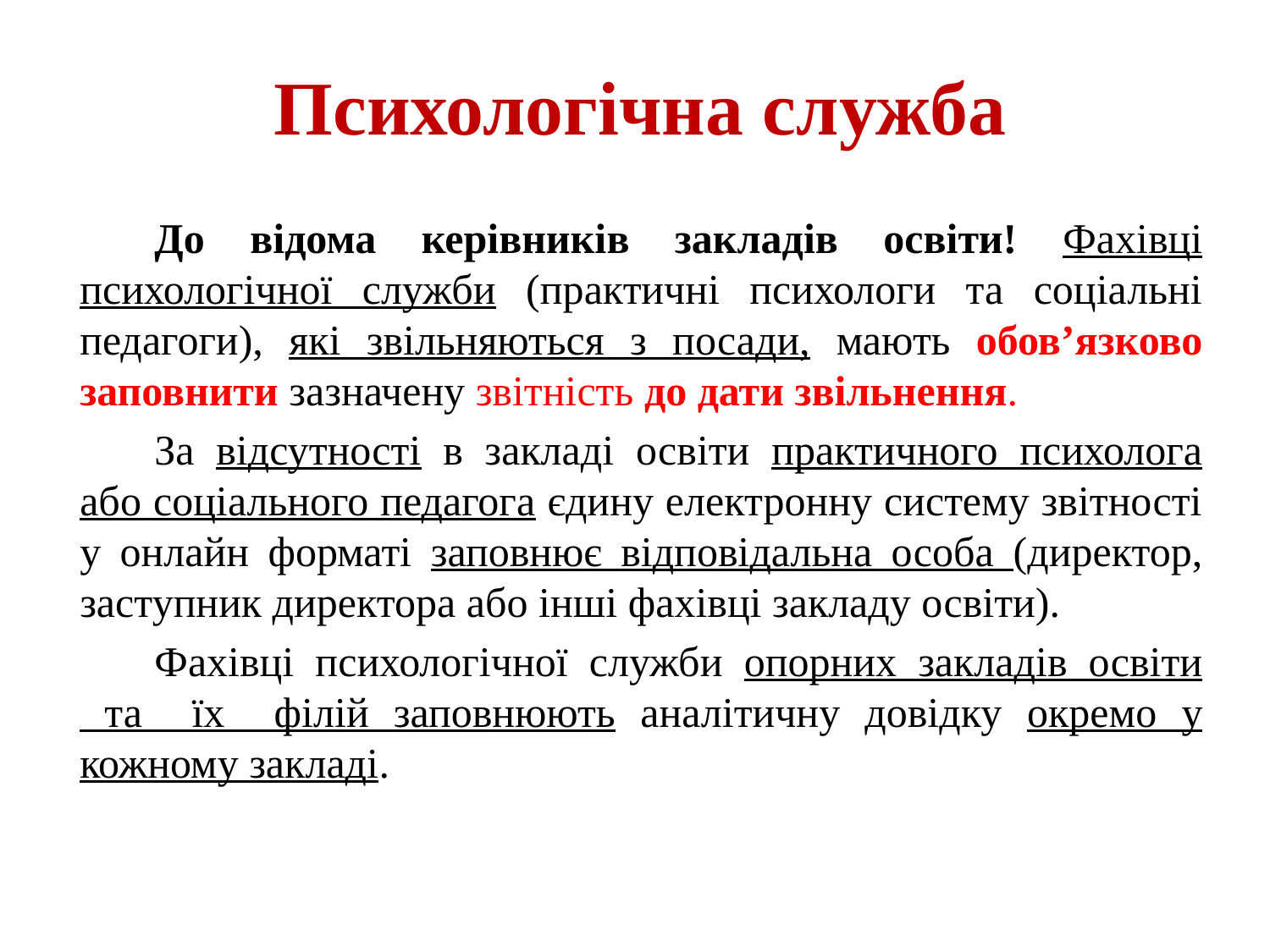

# Психологічна служба
До відома керівників закладів освіти! Фахівці психологічної служби (практичні психологи та соціальні педагоги), які звільняються з посади, мають обов’язково заповнити зазначену звітність до дати звільнення.
За відсутності в закладі освіти практичного психолога або соціального педагога єдину електронну систему звітності у онлайн форматі заповнює відповідальна особа (директор, заступник директора або інші фахівці закладу освіти).
Фахівці  психологічної  служби  опорних  закладів  освіти  та  їх  філій заповнюють аналітичну довідку окремо у кожному закладі.